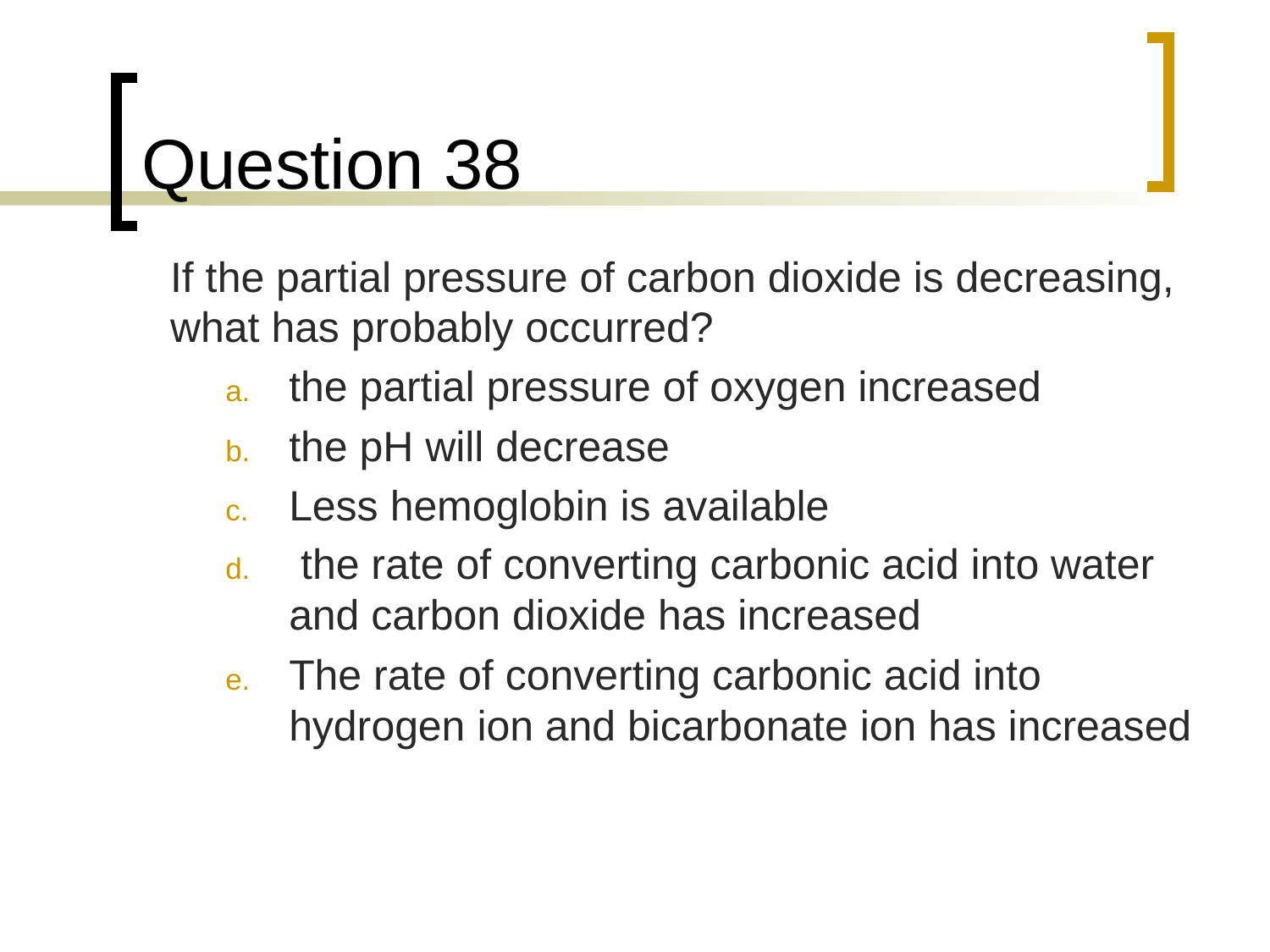

# Question 38
	If the partial pressure of carbon dioxide is decreasing, what has probably occurred?
the partial pressure of oxygen increased
the pH will decrease
Less hemoglobin is available
 the rate of converting carbonic acid into water and carbon dioxide has increased
The rate of converting carbonic acid into hydrogen ion and bicarbonate ion has increased